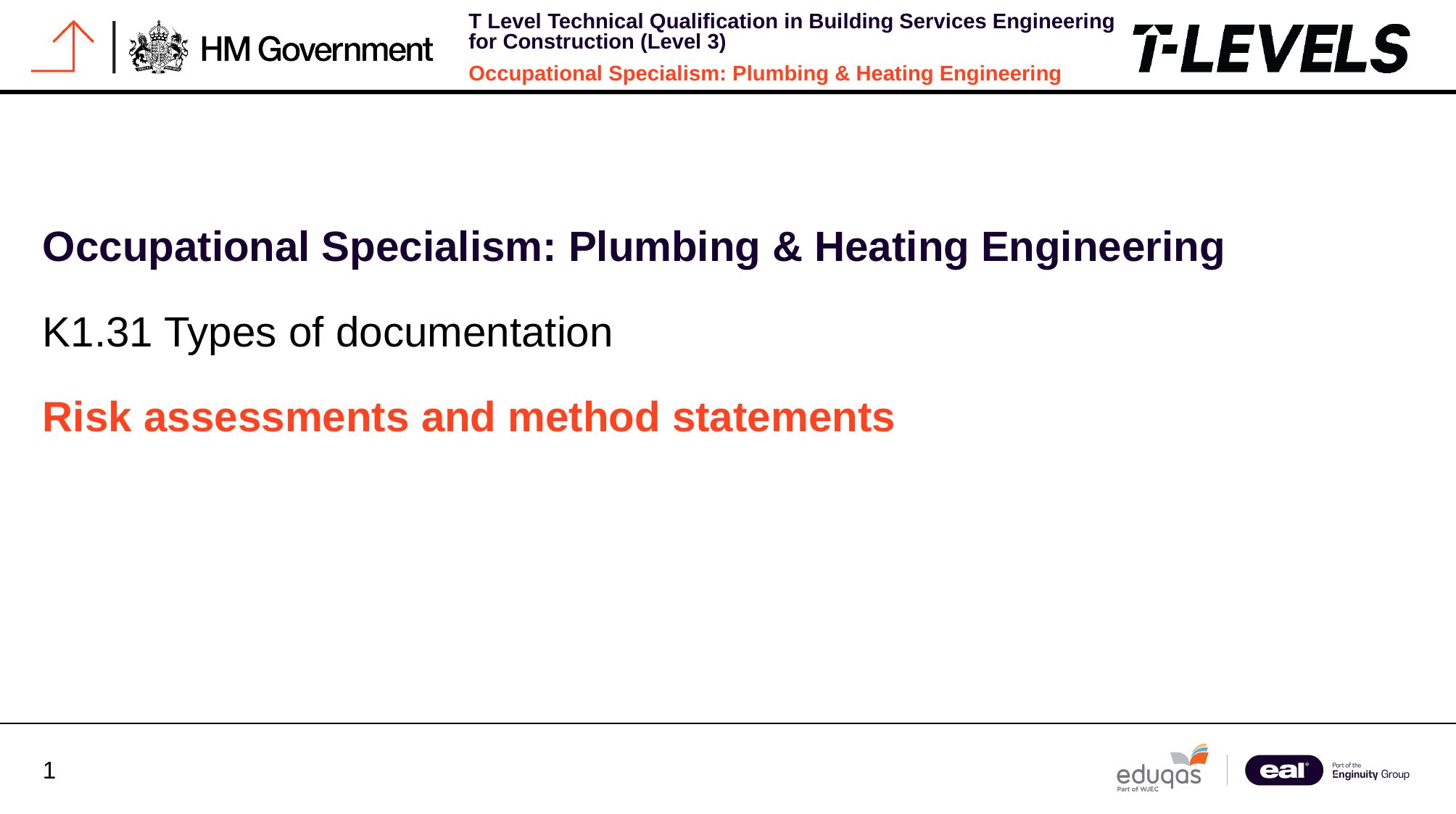

Occupational Specialism: Plumbing & Heating Engineering
K1.31 Types of documentation
Risk assessments and method statements